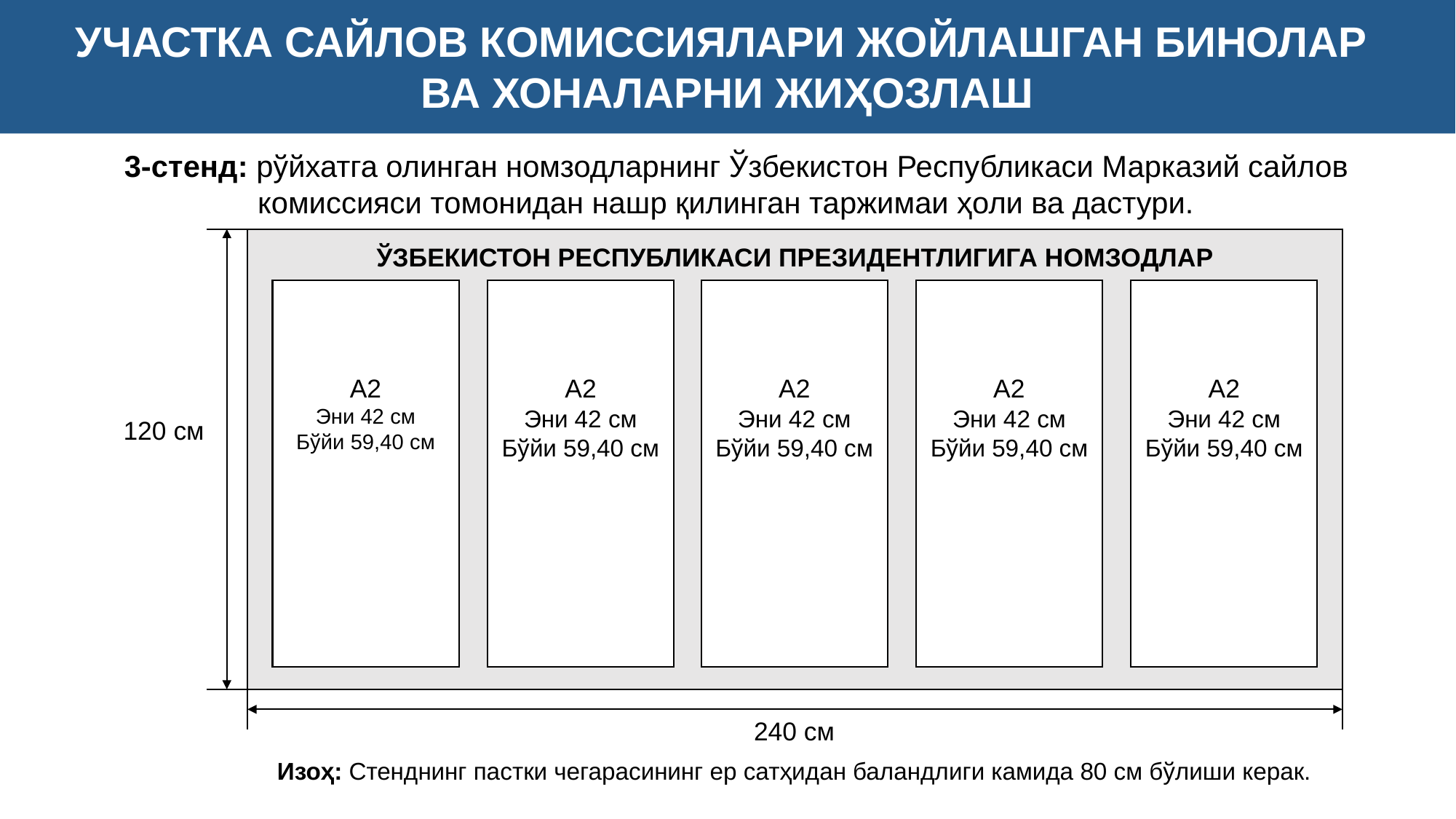

УЧАСТКА САЙЛОВ КОМИССИЯЛАРИ ЖОЙЛАШГАН БИНОЛАР
ВА ХОНАЛАРНИ ЖИҲОЗЛАШ
3-стенд: рўйхатга олинган номзодларнинг Ўзбекистон Республикаси Марказий сайлов комиссияси томонидан нашр қилинган таржимаи ҳоли ва дастури.

ЎЗБЕКИСТОН РЕСПУБЛИКАСИ ПРЕЗИДЕНТЛИГИГА НОМЗОДЛАР
А2
Эни 42 см
Бўйи 59,40 см
А2
Эни 42 см
Бўйи 59,40 см
А2
Эни 42 см
Бўйи 59,40 см
А2
Эни 42 см
Бўйи 59,40 см
А2
Эни 42 см
Бўйи 59,40 см
120 см
240 см
Изоҳ: Стенднинг пастки чегарасининг ер сатҳидан баландлиги камида 80 см бўлиши керак.